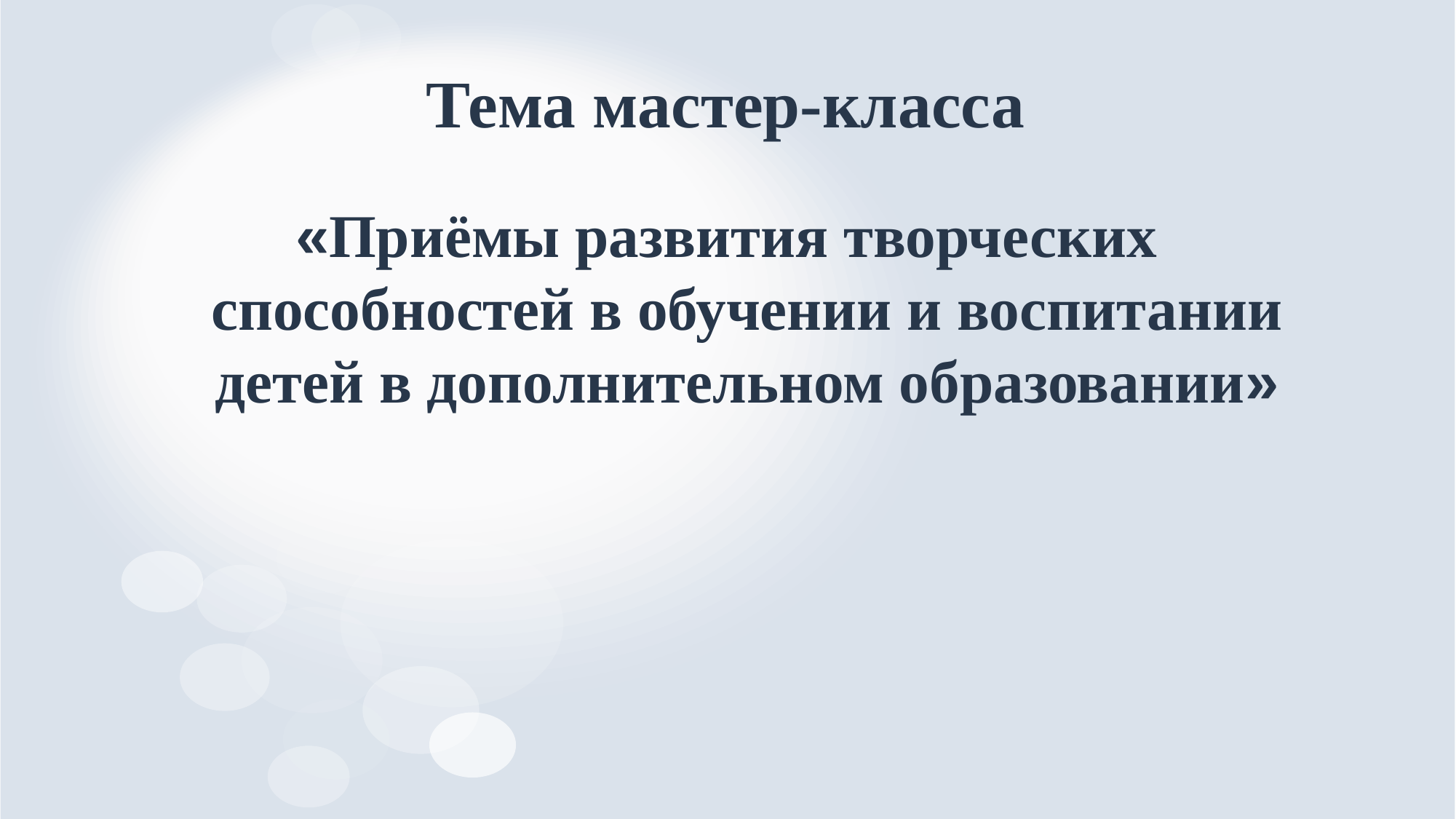

# Тема мастер-класса
«Приёмы развития творческих способностей в обучении и воспитании детей в дополнительном образовании»